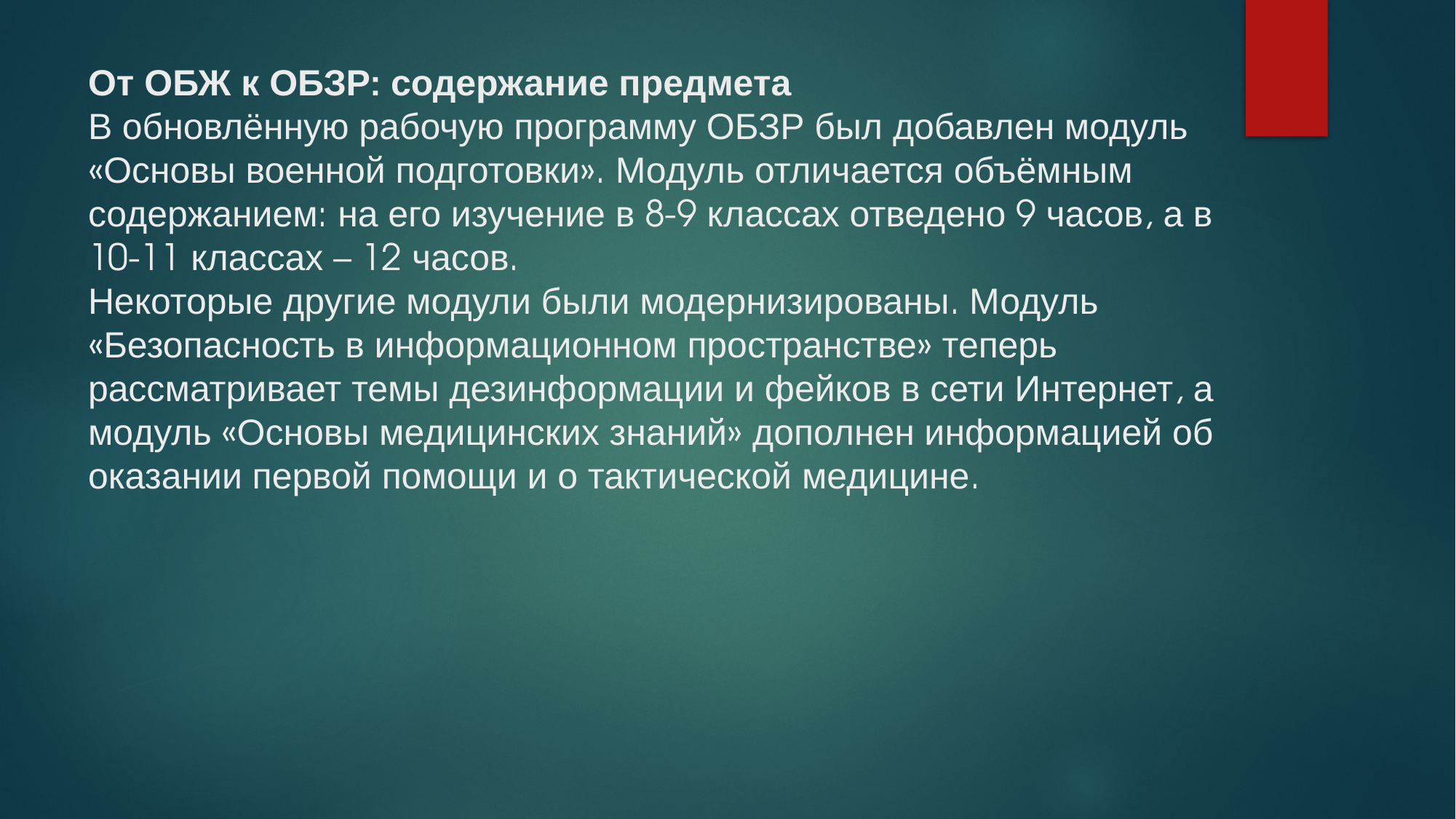

# От ОБЖ к ОБЗР: содержание предмета В обновлённую рабочую программу ОБЗР был добавлен модуль «Основы военной подготовки». Модуль отличается объёмным содержанием: на его изучение в 8-9 классах отведено 9 часов, а в 10-11 классах – 12 часов. Некоторые другие модули были модернизированы. Модуль «Безопасность в информационном пространстве» теперь рассматривает темы дезинформации и фейков в сети Интернет, а модуль «Основы медицинских знаний» дополнен информацией об оказании первой помощи и о тактической медицине.